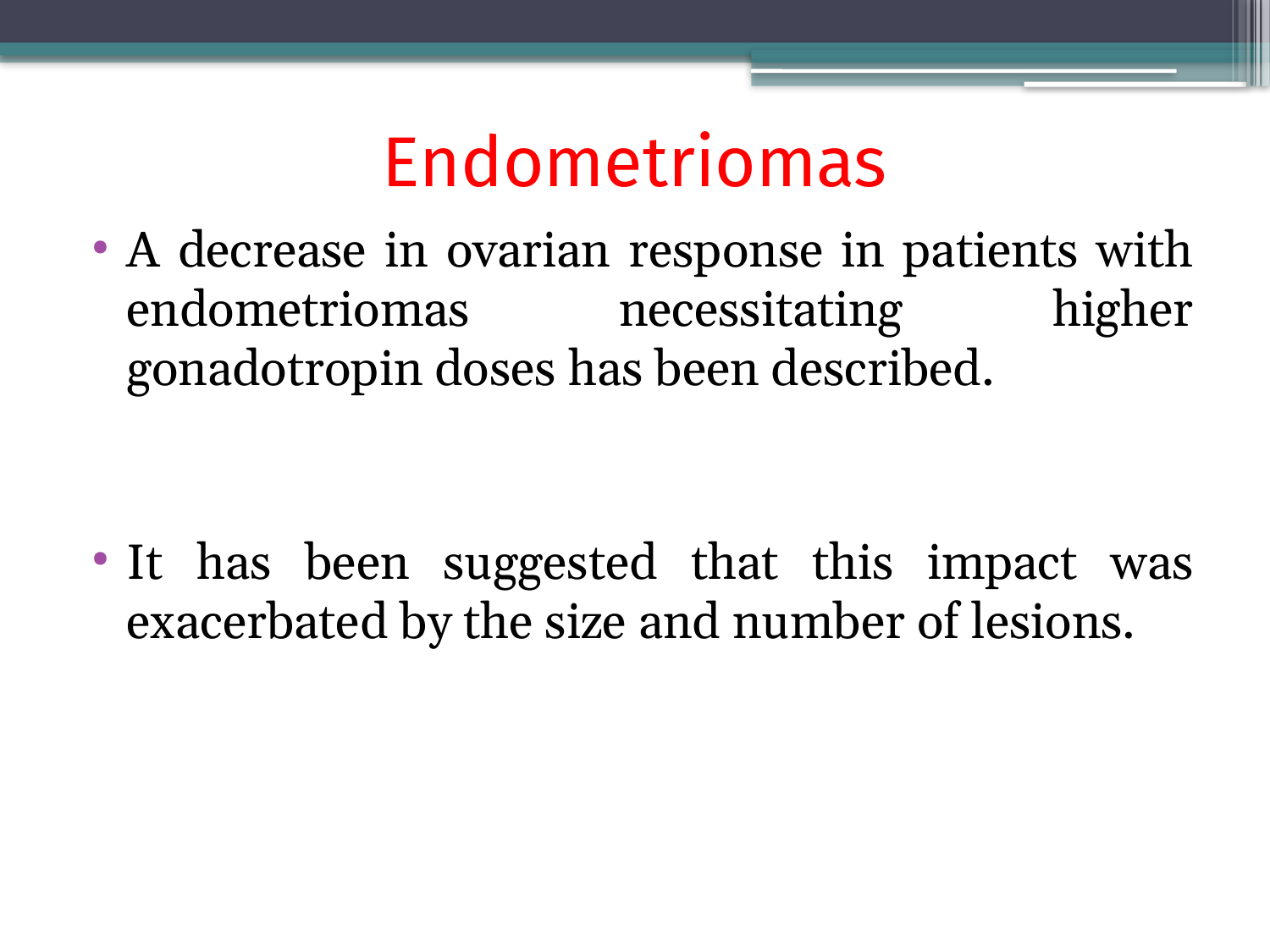

# Endometriomas
A decrease in ovarian response in patients with endometriomas necessitating higher gonadotropin doses has been described.

It has been suggested that this impact was exacerbated by the size and number of lesions.